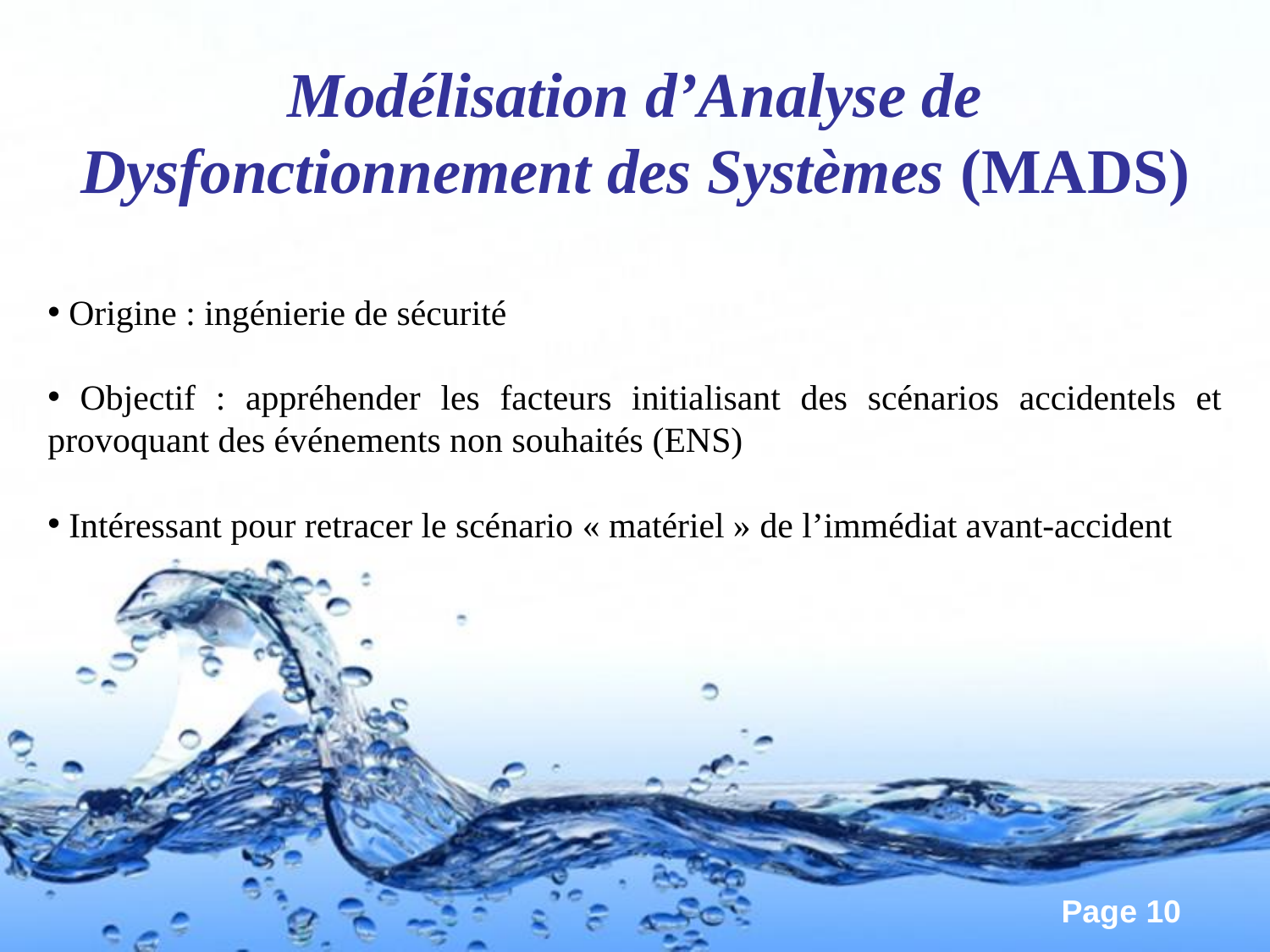

Modélisation d’Analyse de Dysfonctionnement des Systèmes (MADS)

 Origine : ingénierie de sécurité

 Objectif : appréhender les facteurs initialisant des scénarios accidentels et provoquant des événements non souhaités (ENS)

 Intéressant pour retracer le scénario « matériel » de l’immédiat avant-accident